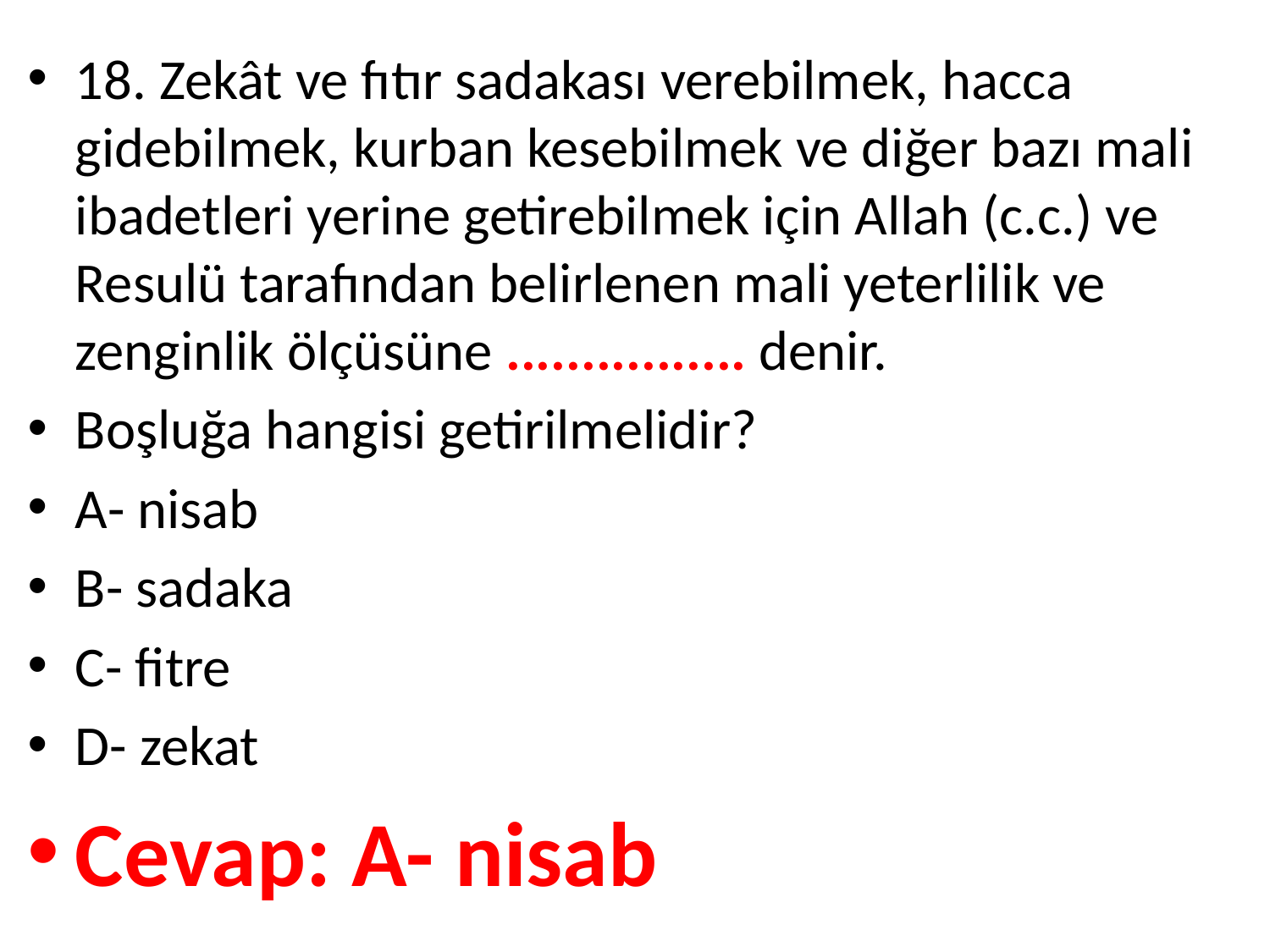

18. Zekât ve fıtır sadakası verebilmek, hacca gidebilmek, kurban kesebilmek ve diğer bazı mali ibadetleri yerine getirebilmek için Allah (c.c.) ve Resulü tarafından belirlenen mali yeterlilik ve zenginlik ölçüsüne ................ denir.
Boşluğa hangisi getirilmelidir?
A- nisab
B- sadaka
C- fitre
D- zekat
Cevap: A- nisab